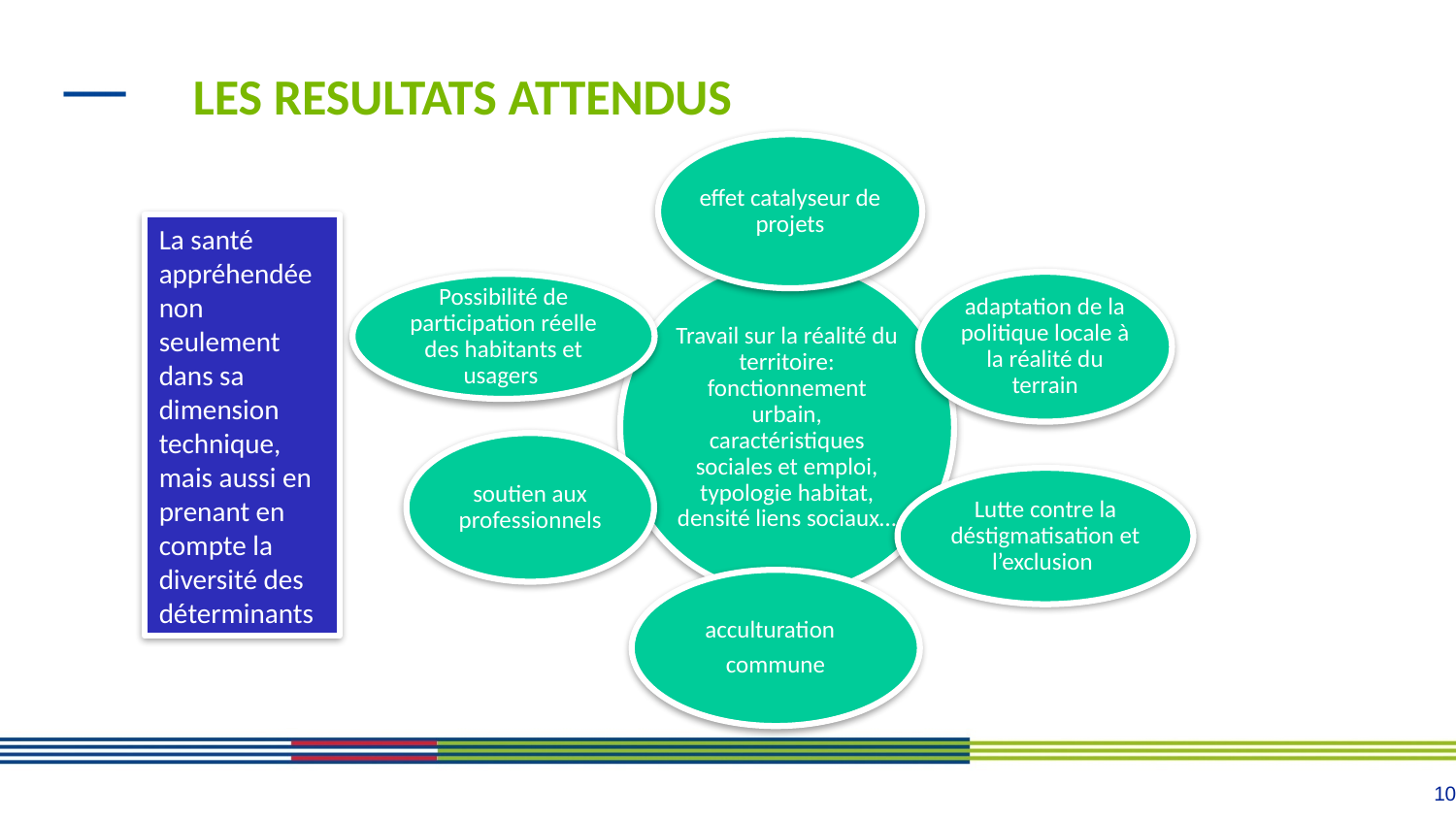

# LES RESULTATS ATTENDUS
Travail sur la réalité du territoire: fonctionnement urbain, caractéristiques sociales et emploi, typologie habitat, densité liens sociaux…
Possibilité de participation réelle des habitants et usagers
adaptation de la politique locale à la réalité du terrain
Lutte contre la déstigmatisation et l’exclusion
acculturation
commune
soutien aux professionnels
effet catalyseur de projets
La santé appréhendée non seulement dans sa dimension technique, mais aussi en prenant en compte la diversité des déterminants